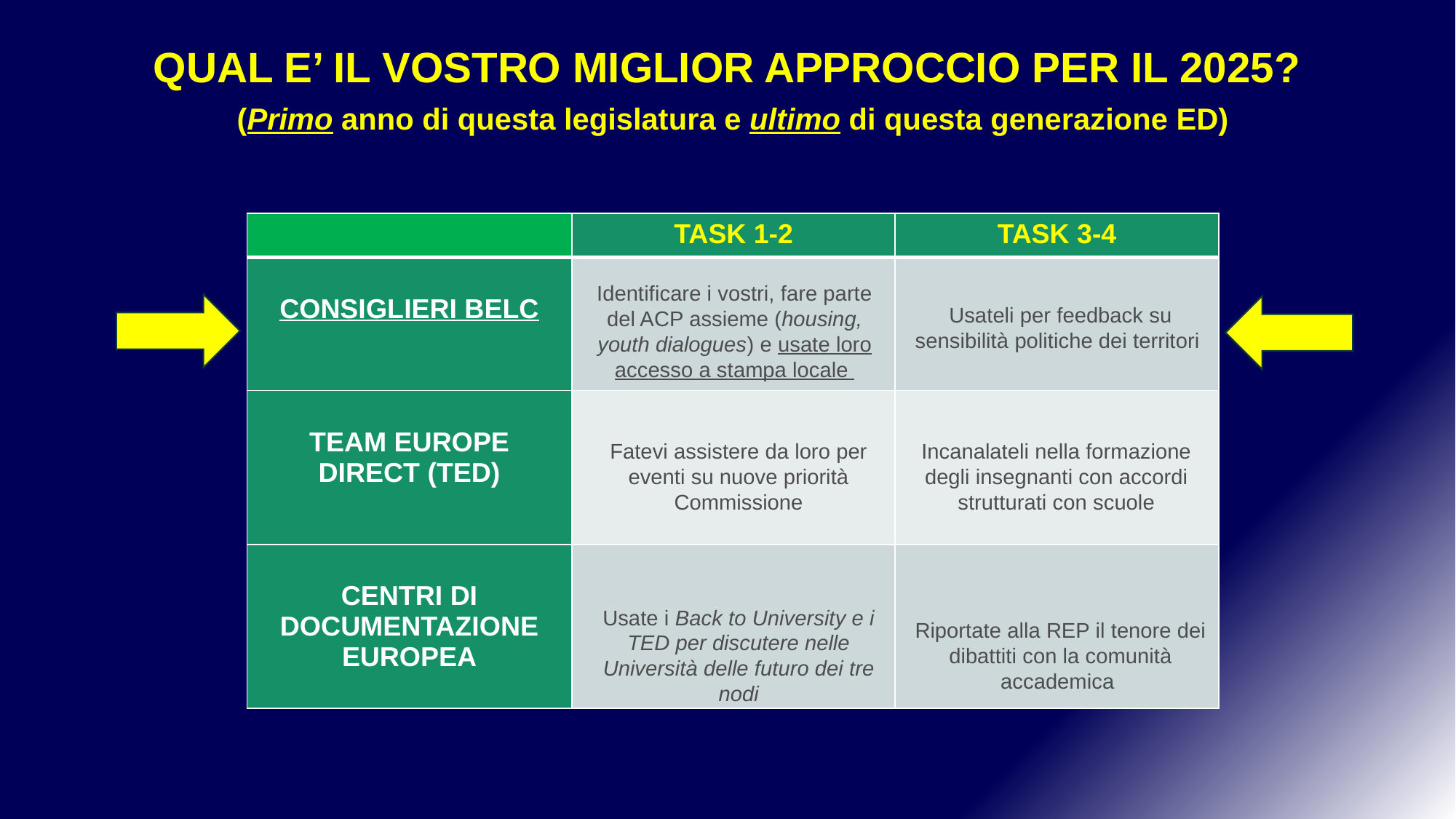

QUAL E’ IL VOSTRO MIGLIOR APPROCCIO PER IL 2025?
(Primo anno di questa legislatura e ultimo di questa generazione ED)
|  | TASK 1-2 | TASK 3-4 |
| --- | --- | --- |
| CONSIGLIERI BELC |  |  |
| TEAM EUROPE DIRECT (TED) |  |  |
| CENTRI DI DOCUMENTAZIONE EUROPEA |  |  |
Identificare i vostri, fare parte del ACP assieme (housing, youth dialogues) e usate loro accesso a stampa locale

Usateli per feedback su sensibilità politiche dei territori

Fatevi assistere da loro per eventi su nuove priorità Commissione
Incanalateli nella formazione degli insegnanti con accordi strutturati con scuole
Usate i Back to University e i TED per discutere nelle Università delle futuro dei tre nodi
Riportate alla REP il tenore dei dibattiti con la comunità accademica